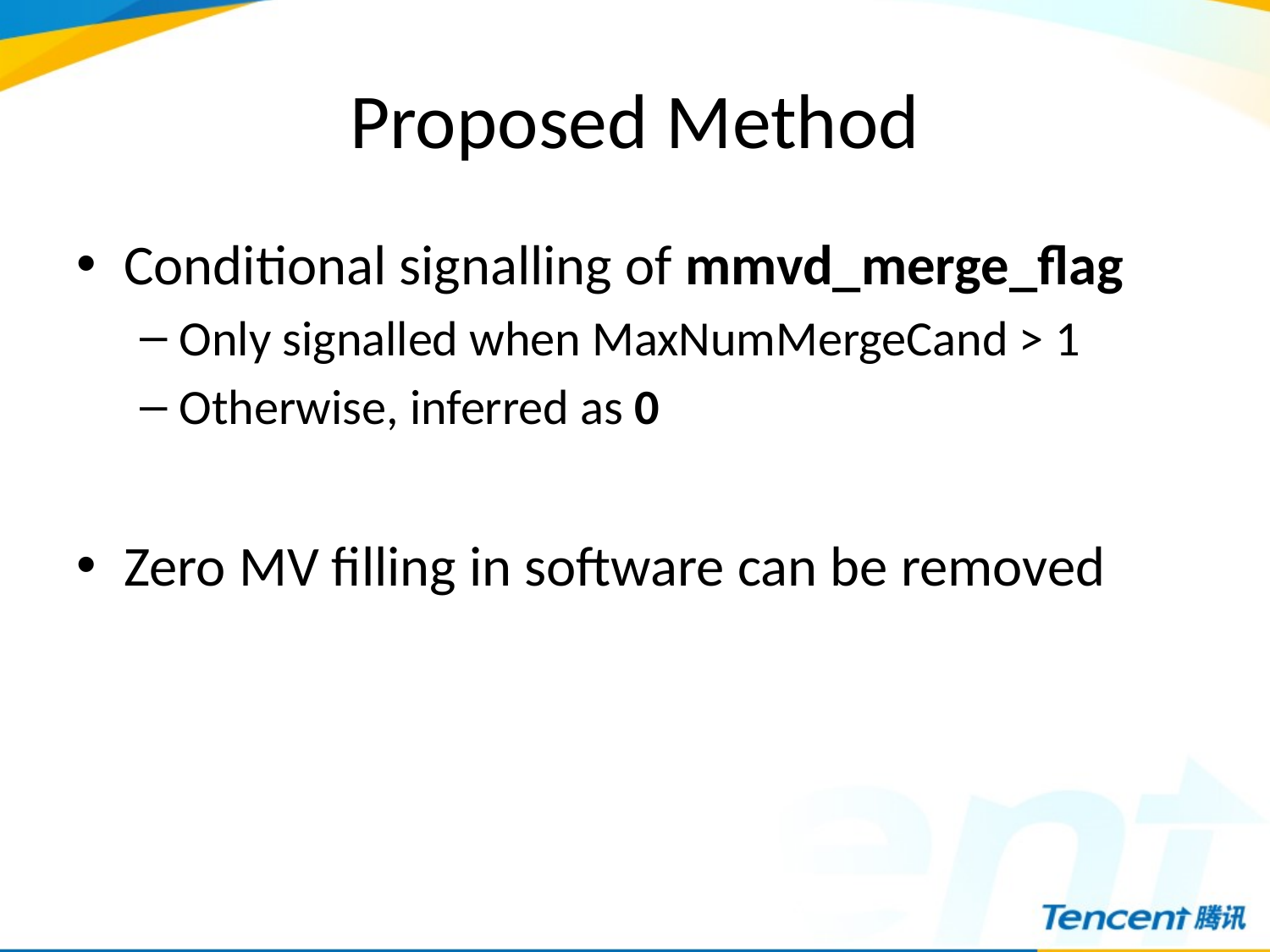

# Proposed Method
Conditional signalling of mmvd_merge_flag
Only signalled when MaxNumMergeCand > 1
Otherwise, inferred as 0

Zero MV filling in software can be removed